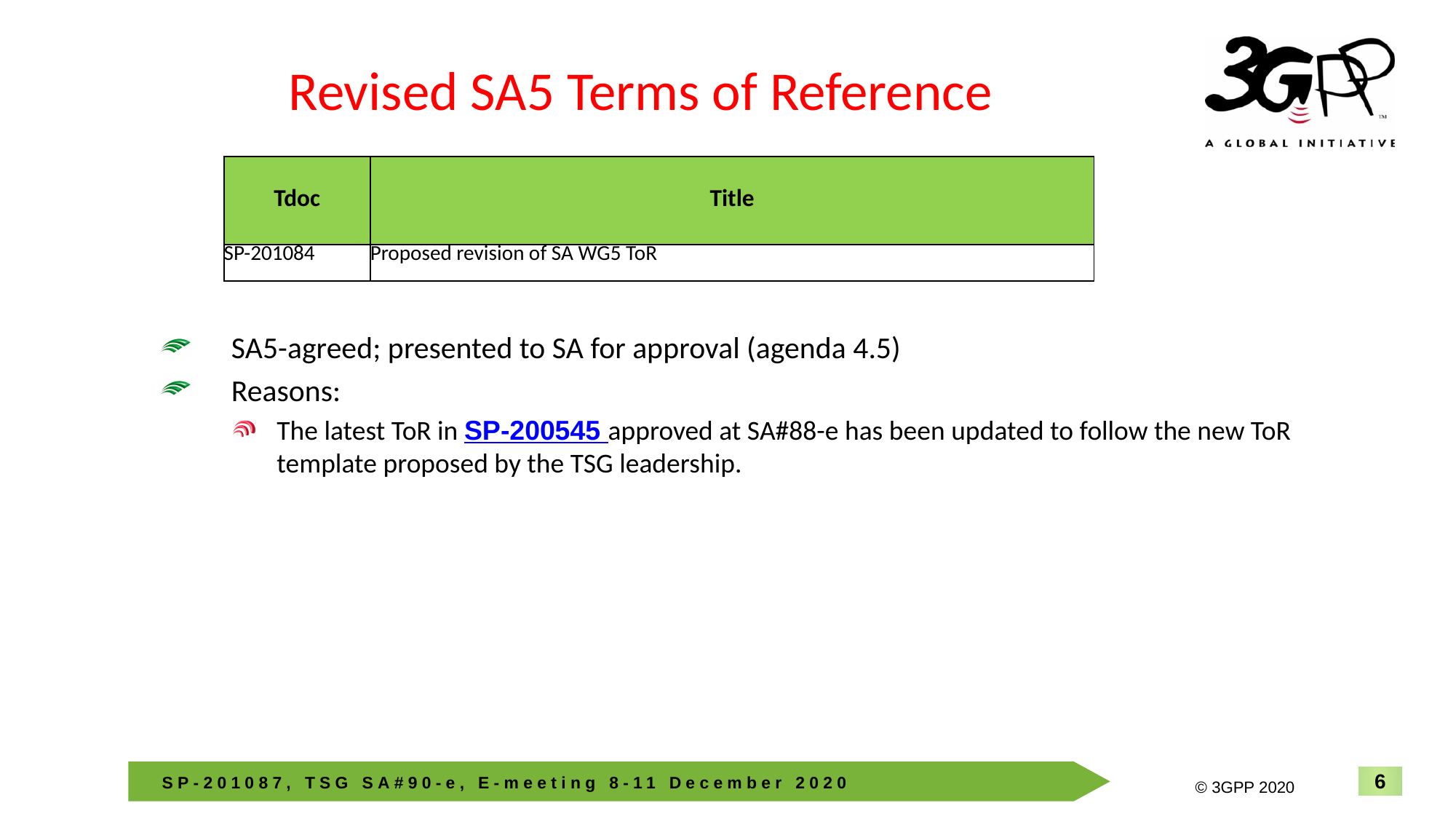

# Revised SA5 Terms of Reference
| Tdoc | Title |
| --- | --- |
| SP-201084 | Proposed revision of SA WG5 ToR |
SA5-agreed; presented to SA for approval (agenda 4.5)
Reasons:
The latest ToR in SP-200545 approved at SA#88-e has been updated to follow the new ToR template proposed by the TSG leadership.